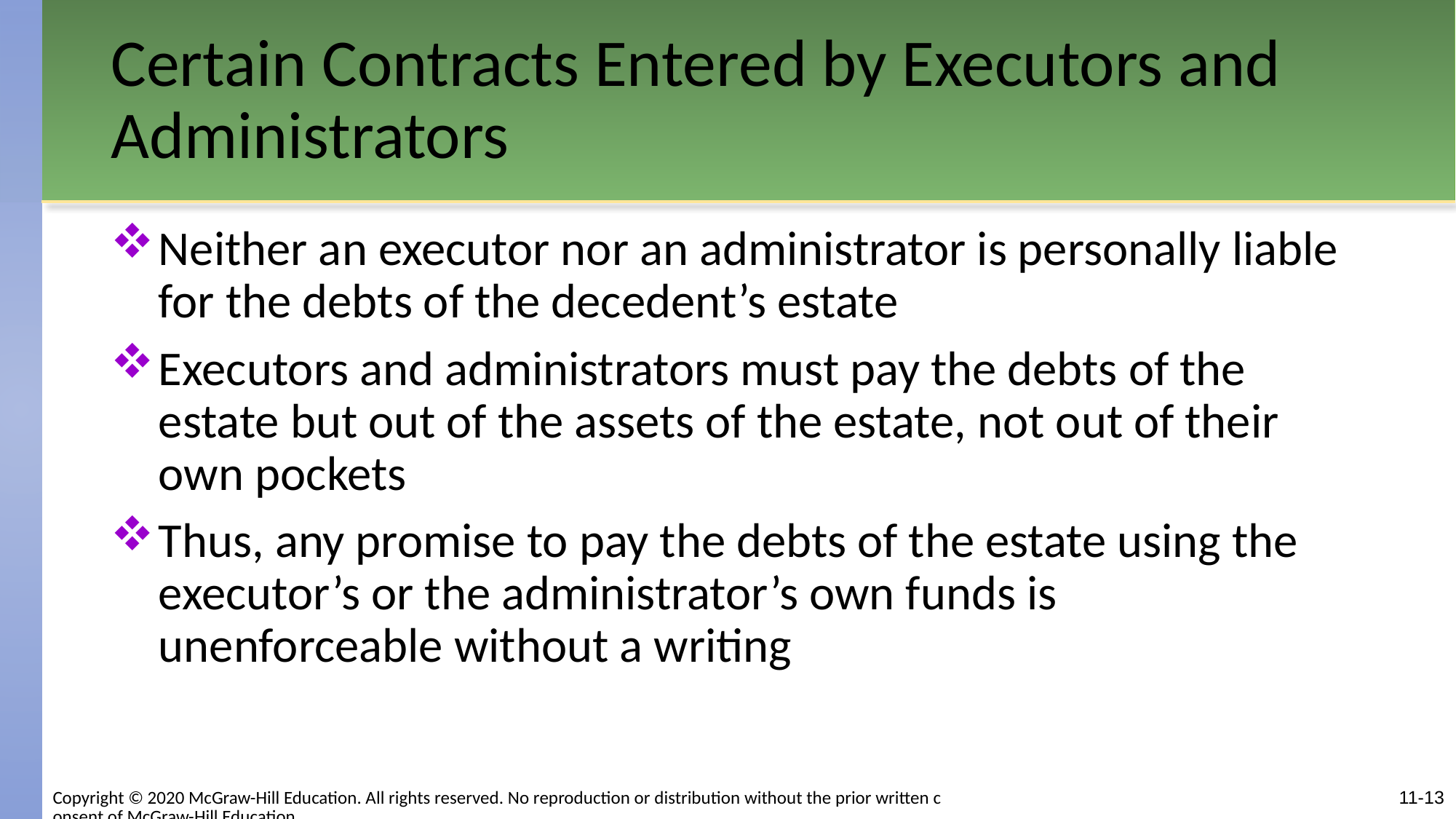

# Certain Contracts Entered by Executors and Administrators
Neither an executor nor an administrator is personally liable for the debts of the decedent’s estate
Executors and administrators must pay the debts of the estate but out of the assets of the estate, not out of their own pockets
Thus, any promise to pay the debts of the estate using the executor’s or the administrator’s own funds is unenforceable without a writing

Copyright © 2020 McGraw-Hill Education. All rights reserved. No reproduction or distribution without the prior written consent of McGraw-Hill Education.
11-13